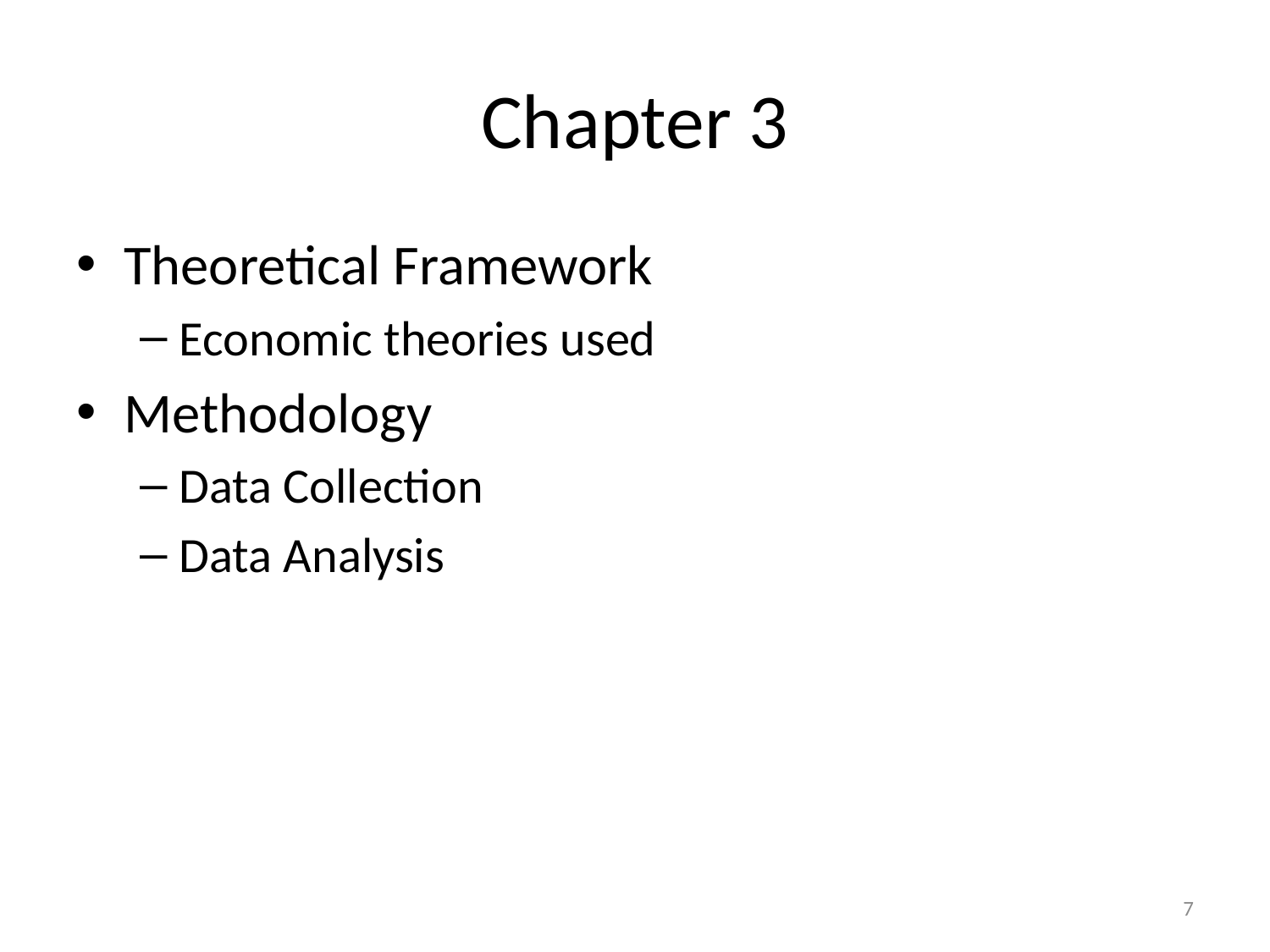

# Chapter 3
Theoretical Framework
Economic theories used
Methodology
Data Collection
Data Analysis
7